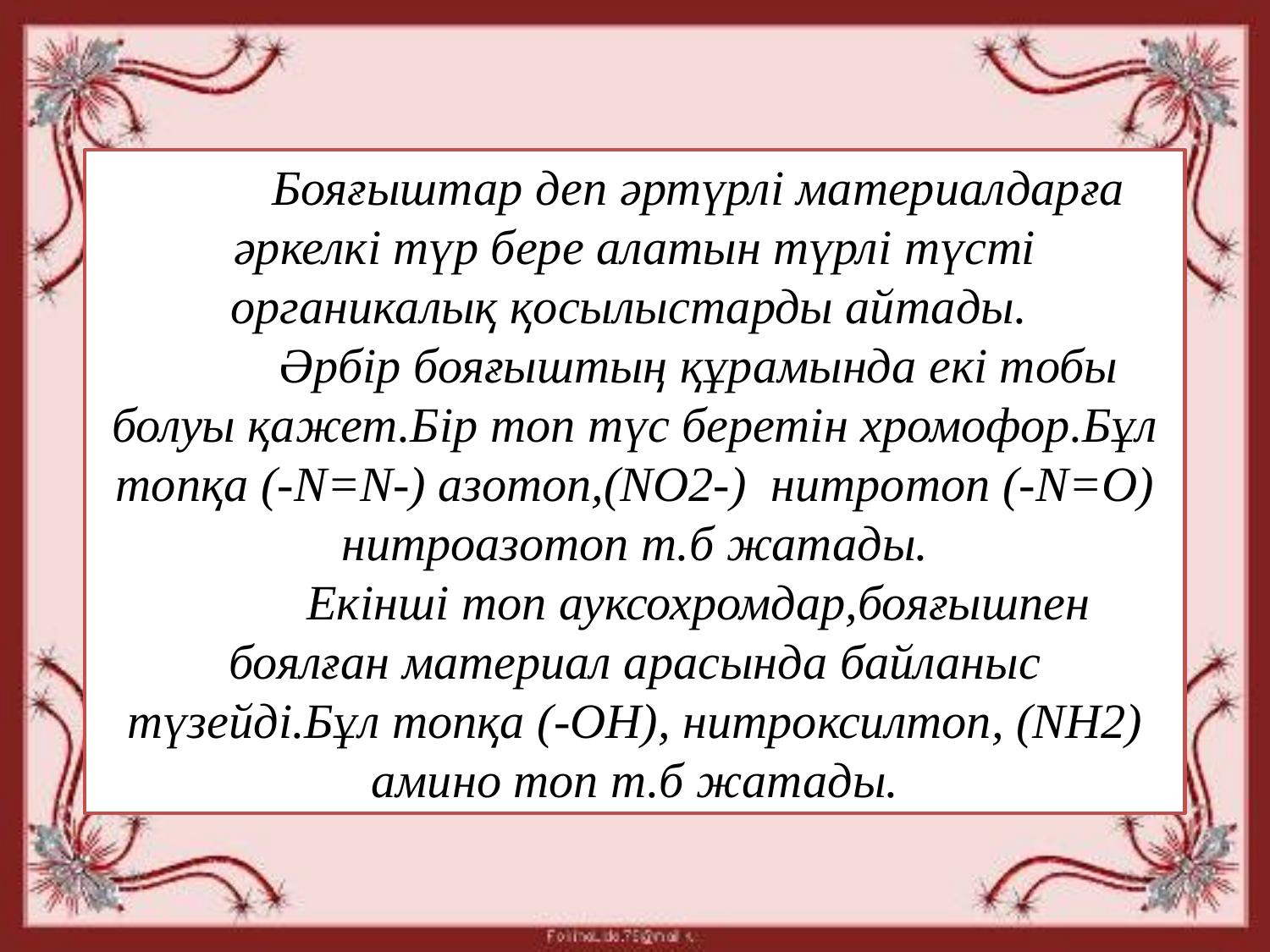

Бояғыштар деп әртүрлі материалдарға әркелкі түр бере алатын түрлі түсті органикалық қосылыстарды айтады.
	Әрбір бояғыштың құрамында екі тобы болуы қажет.Бір топ түс беретін хромофор.Бұл топқа (-N=N-) азотоп,(NO2-)  нитротоп (-N=O) нитроазотоп т.б жатады.
	Екінші топ ауксохромдар,бояғышпен боялған материал арасында байланыс түзейді.Бұл топқа (-OH), нитроксилтоп, (NH2) амино топ т.б жатады.